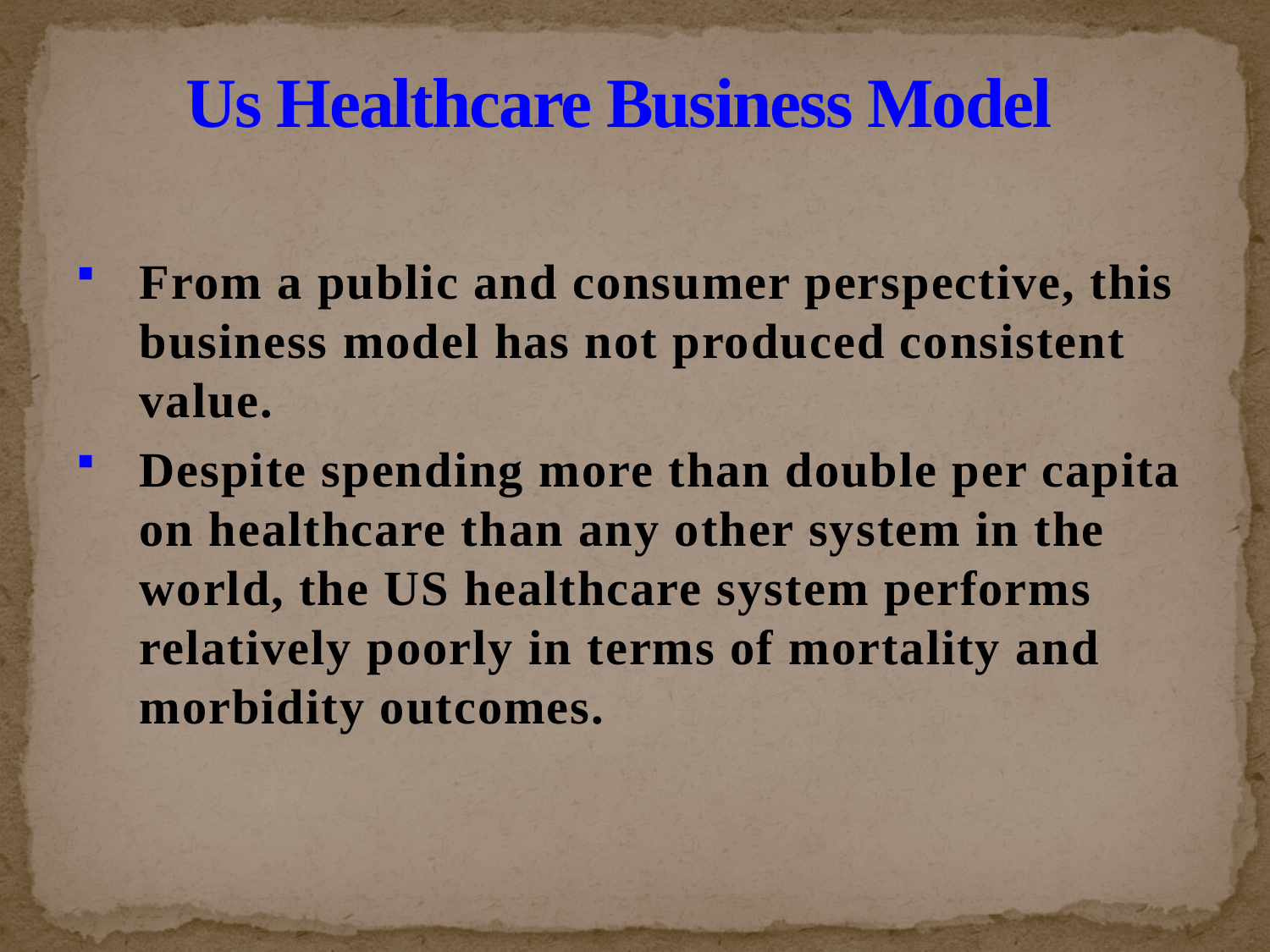

# Us Healthcare Business Model
From a public and consumer perspective, this business model has not produced consistent value.
Despite spending more than double per capita on healthcare than any other system in the world, the US healthcare system performs relatively poorly in terms of mortality and morbidity outcomes.